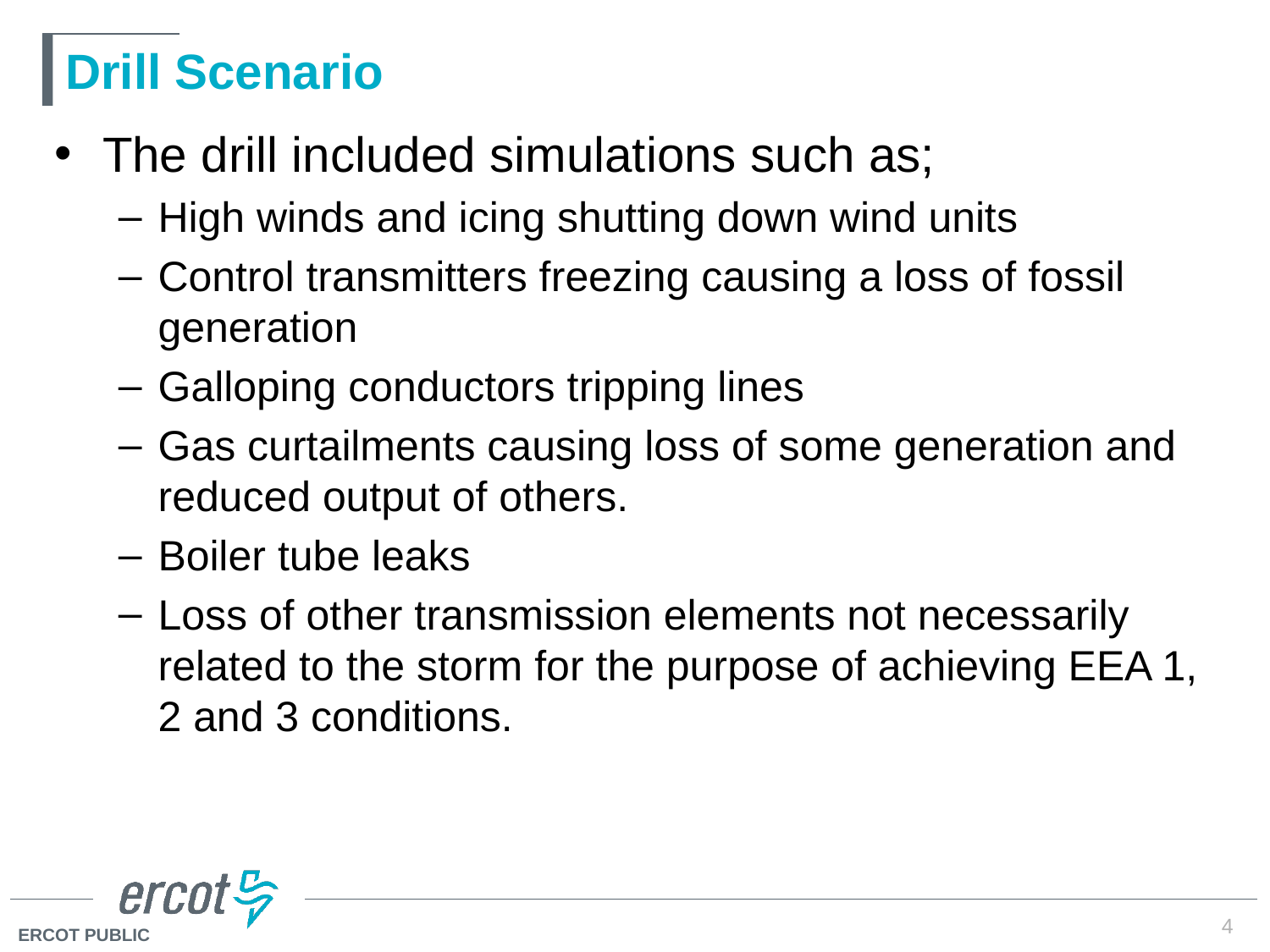

# Drill Scenario
The drill included simulations such as;
High winds and icing shutting down wind units
Control transmitters freezing causing a loss of fossil generation
Galloping conductors tripping lines
Gas curtailments causing loss of some generation and reduced output of others.
Boiler tube leaks
Loss of other transmission elements not necessarily related to the storm for the purpose of achieving EEA 1, 2 and 3 conditions.
4